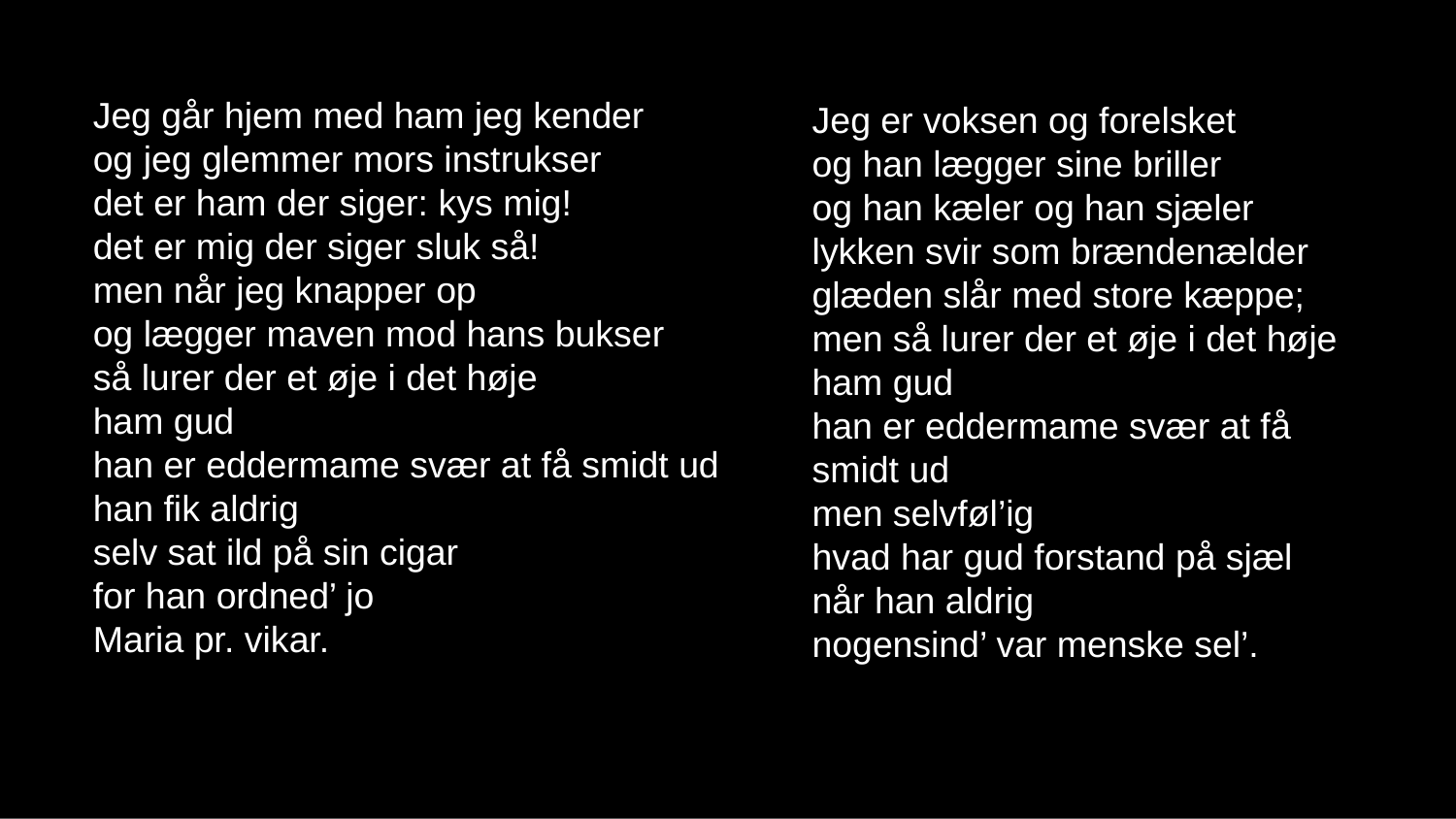

Jeg går hjem med ham jeg kender
og jeg glemmer mors instrukser
det er ham der siger: kys mig!
det er mig der siger sluk så!
men når jeg knapper op
og lægger maven mod hans bukser
så lurer der et øje i det høje
ham gud
han er eddermame svær at få smidt ud
han fik aldrig
selv sat ild på sin cigar
for han ordned’ jo
Maria pr. vikar.

Jeg er voksen og forelsket
og han lægger sine briller
og han kæler og han sjæler
lykken svir som brændenælder
glæden slår med store kæppe;
men så lurer der et øje i det høje
ham gud
han er eddermame svær at få smidt ud
men selvføl’ig
hvad har gud forstand på sjæl
når han aldrig
nogensind’ var menske sel’.